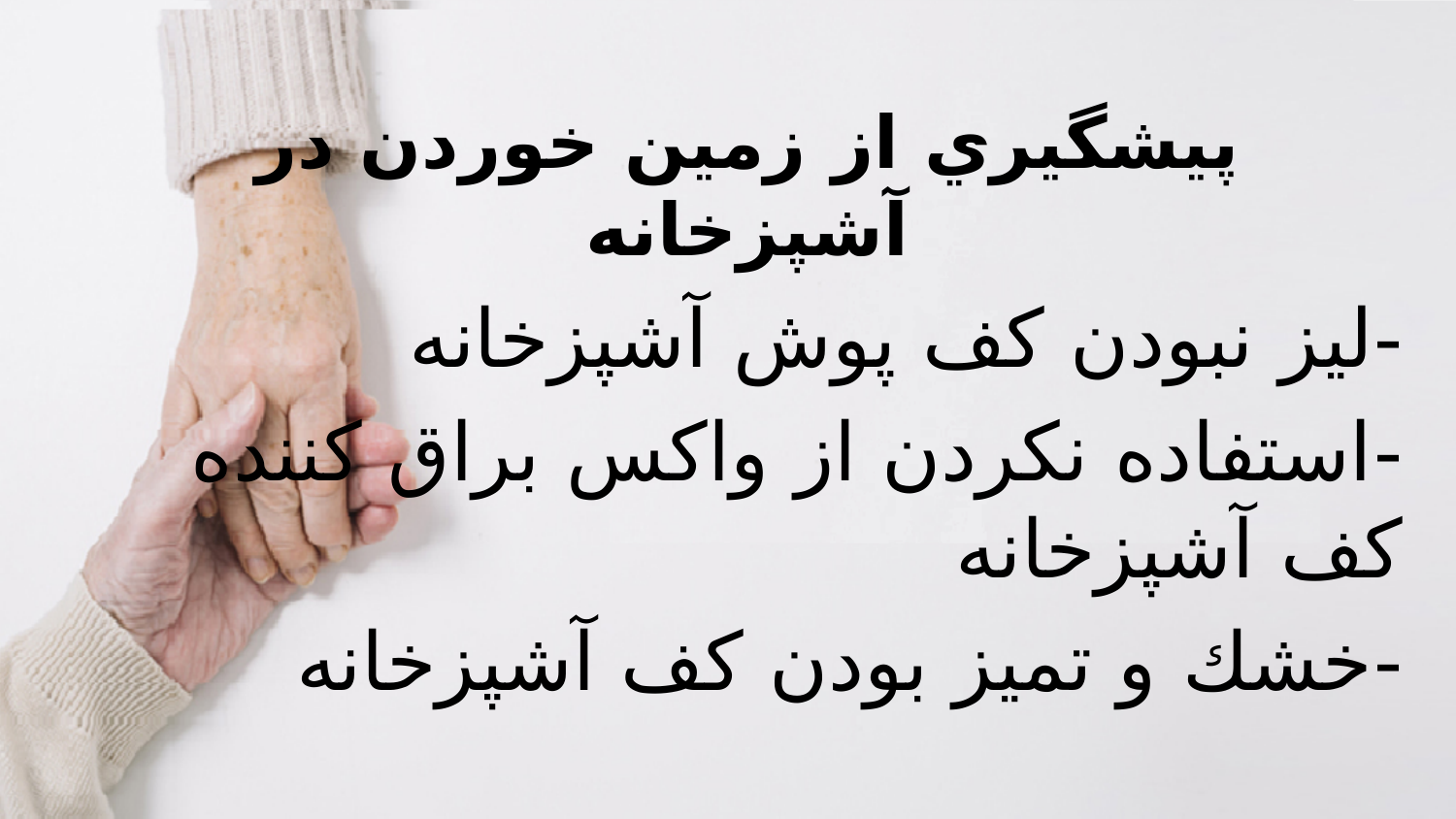

پيشگيري از زمين خوردن در آشپزخانه
-ليز نبودن كف پوش آشپزخانه
-استفاده نكردن از واكس براق كننده كف آشپزخانه
-خشك و تميز بودن كف آشپزخانه